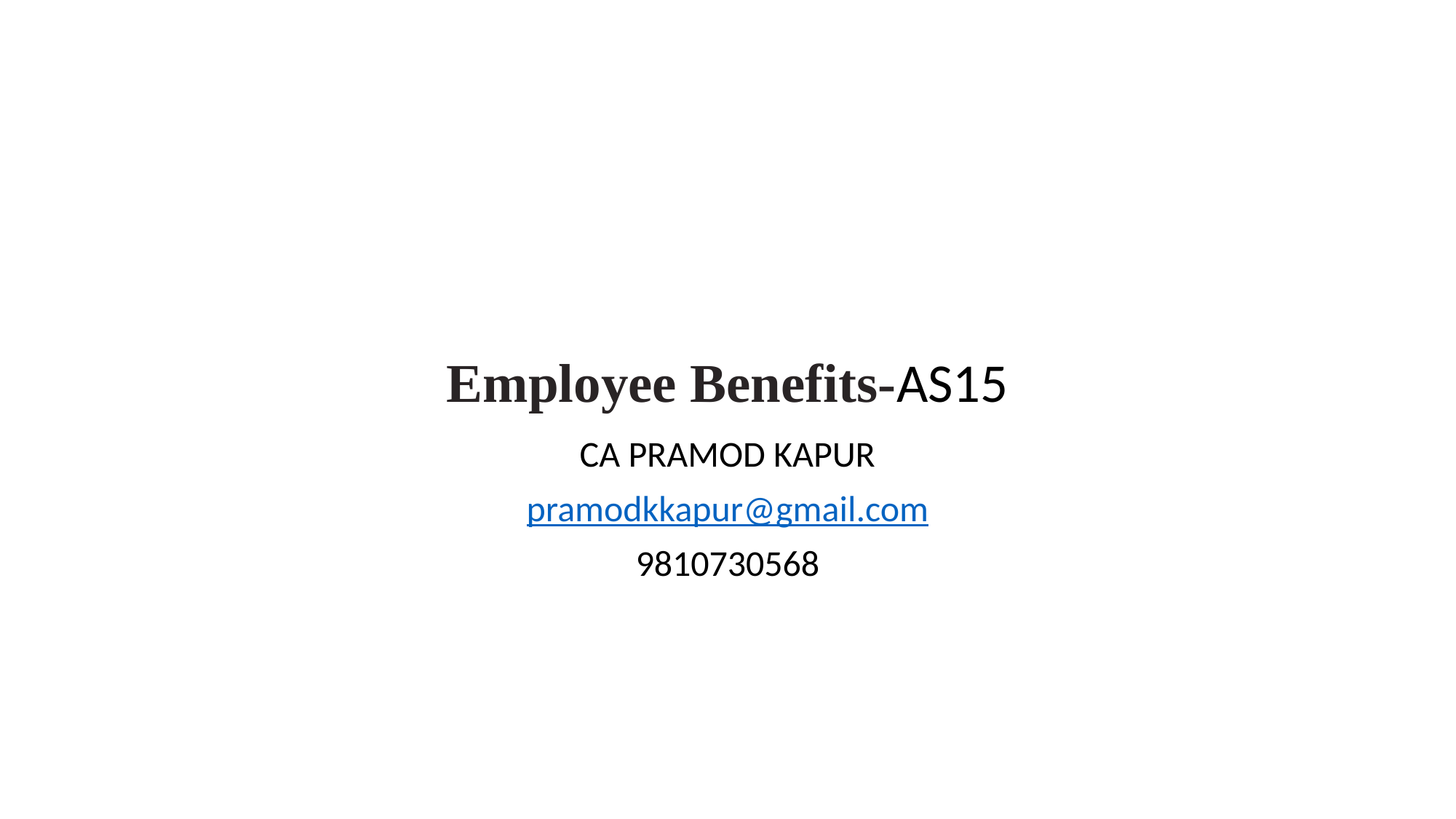

# Employee Benefits-AS15
CA PRAMOD KAPUR
pramodkkapur@gmail.com
9810730568